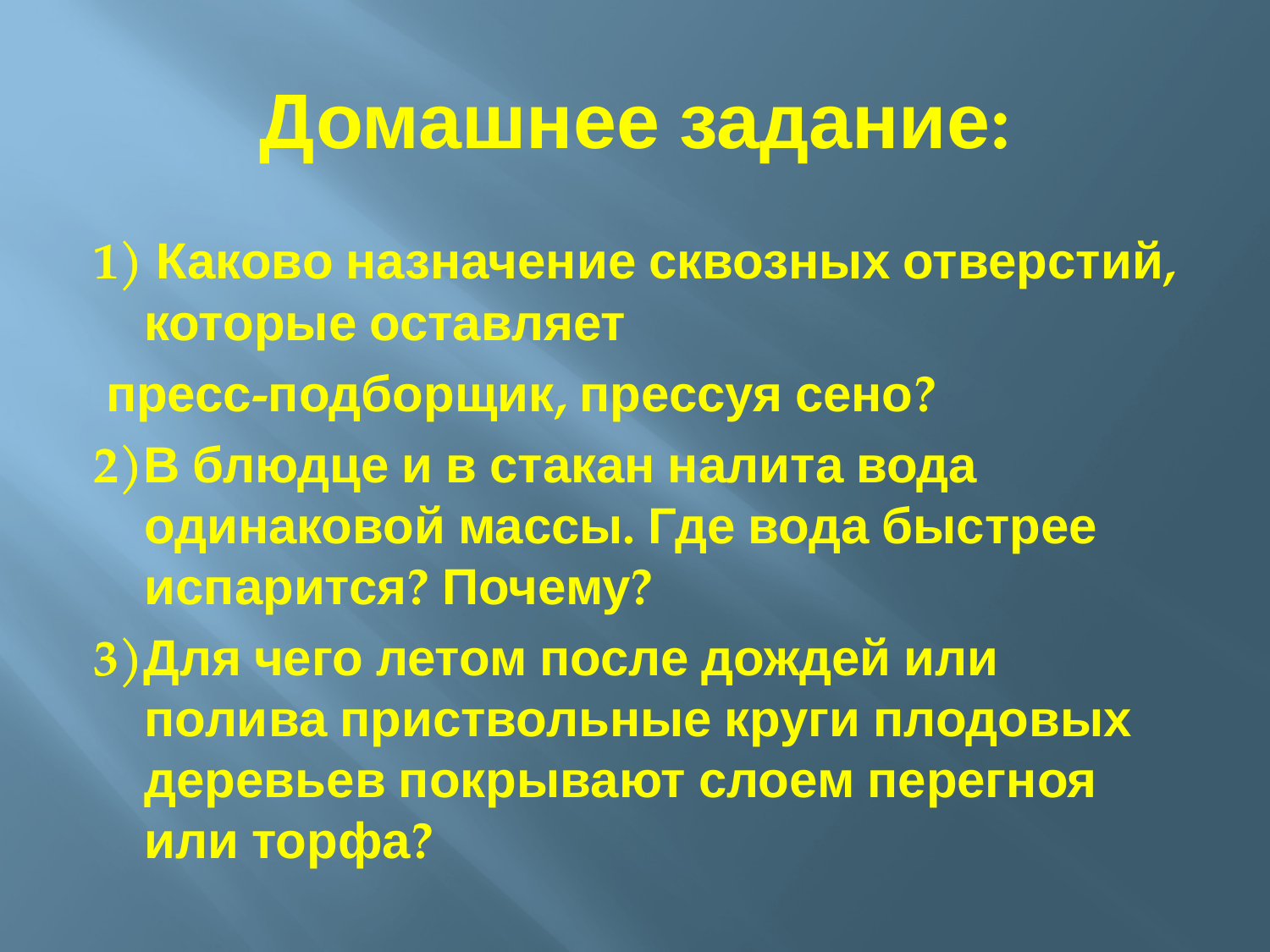

# Домашнее задание:
1) Каково назначение сквозных отверстий, которые оставляет
 пресс-подборщик, прессуя сено?
2)В блюдце и в стакан налита вода одинаковой массы. Где вода быстрее испарится? Почему?
3)Для чего летом после дождей или полива приствольные круги плодовых деревьев покрывают слоем перегноя или торфа?